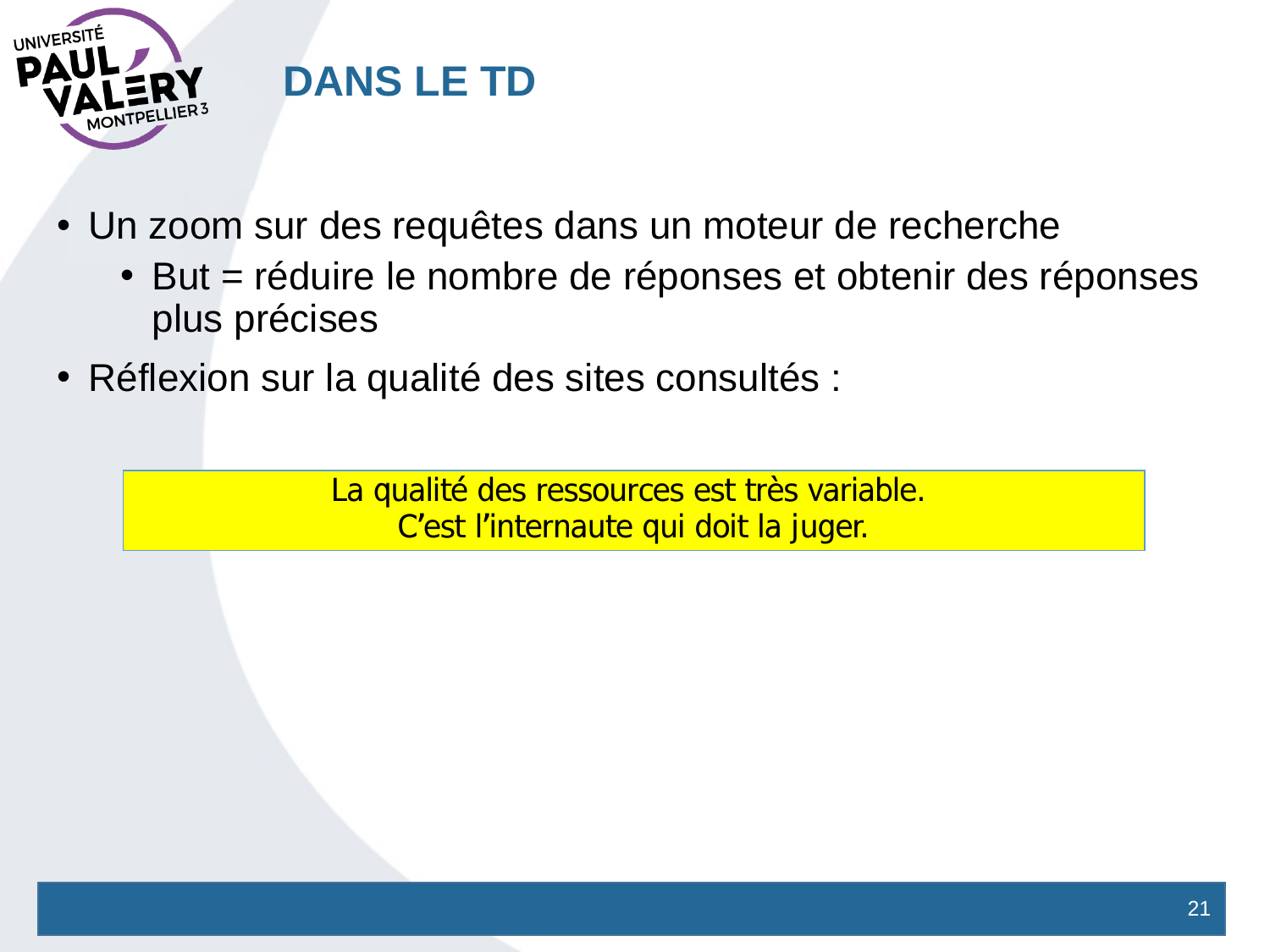

# Dans le TD
Un zoom sur des requêtes dans un moteur de recherche
But = réduire le nombre de réponses et obtenir des réponses plus précises
Réflexion sur la qualité des sites consultés :

La qualité des ressources est très variable.
C’est l’internaute qui doit la juger.
21